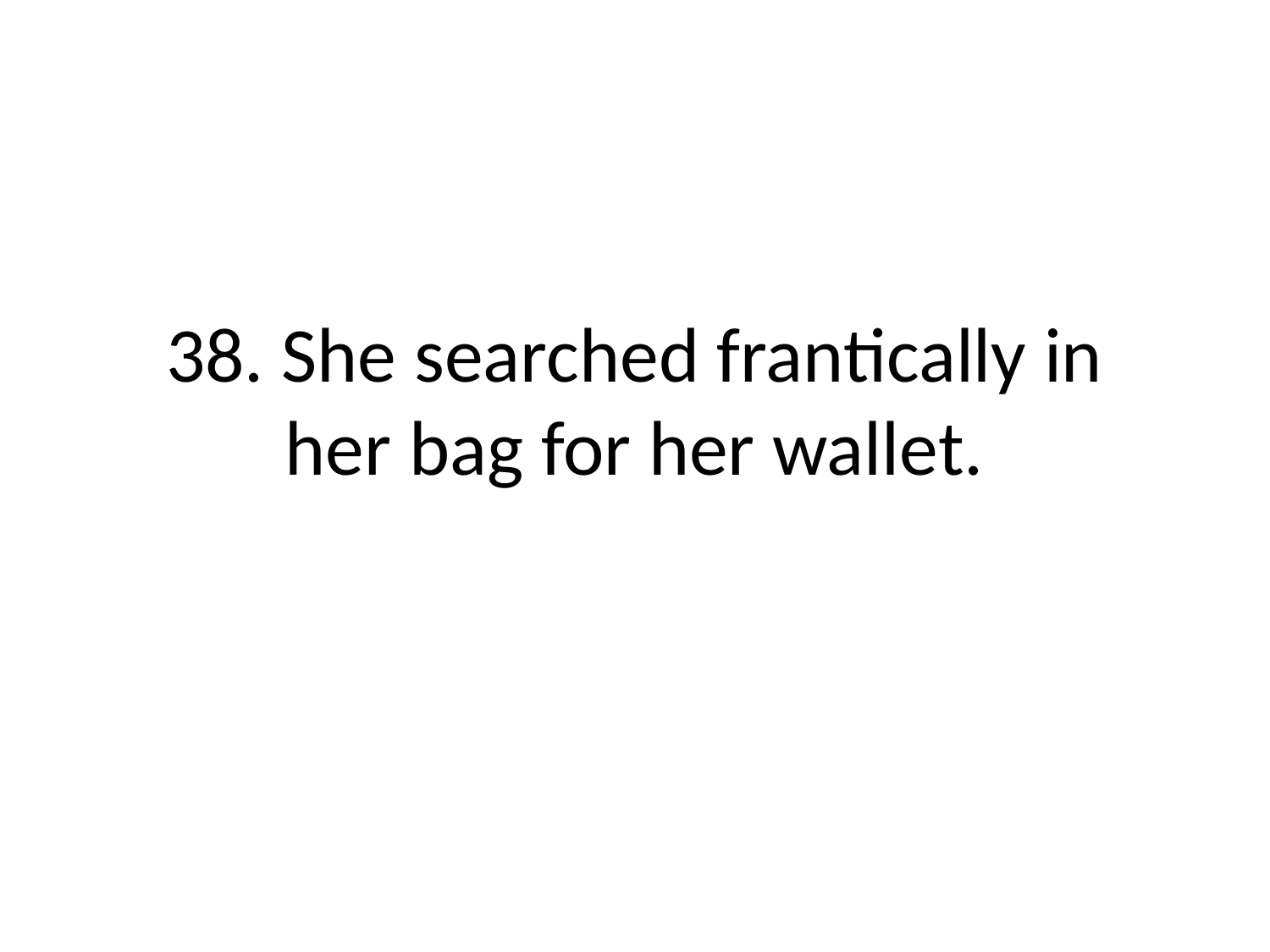

# 38. She searched frantically in her bag for her wallet.